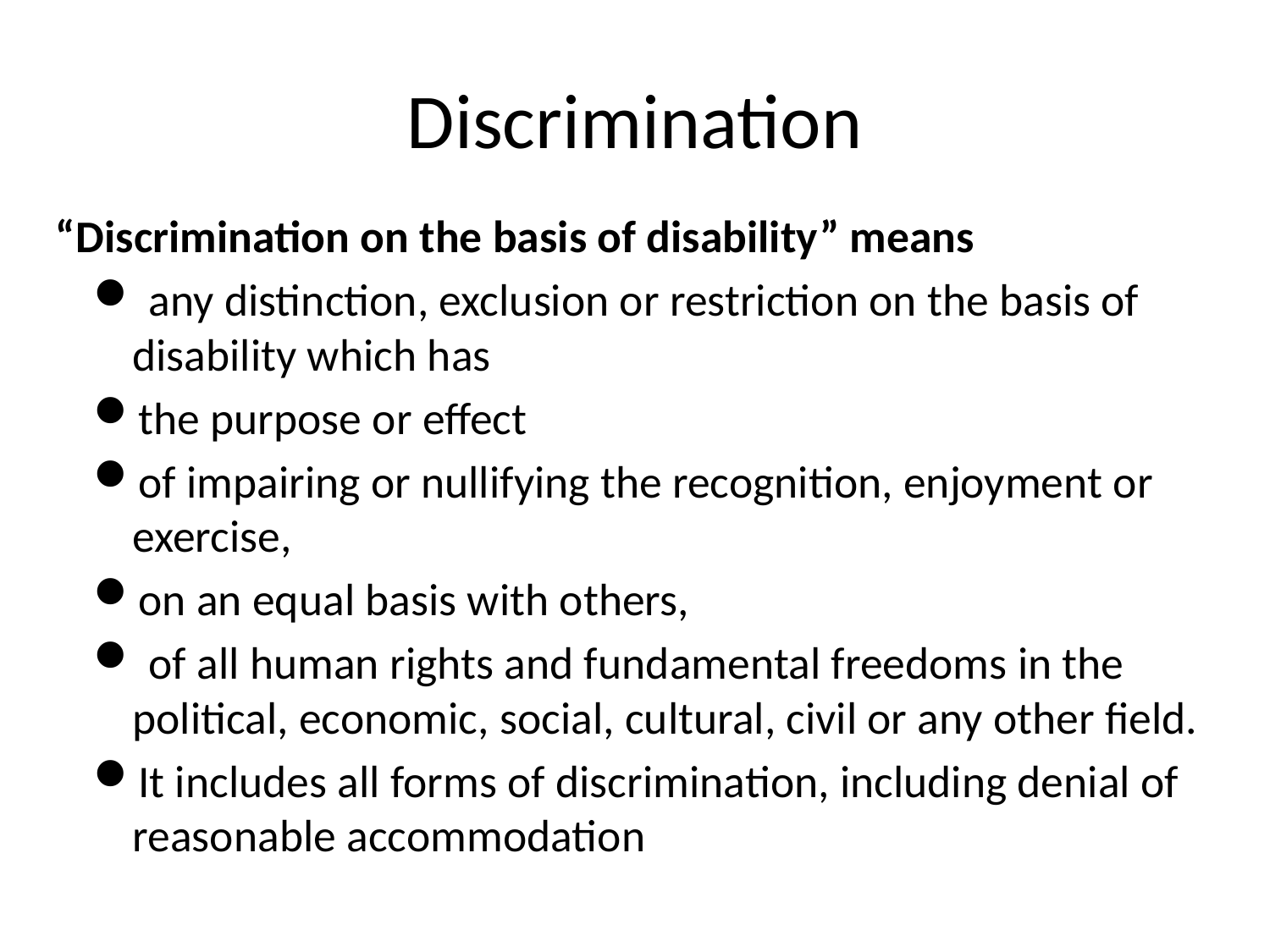

# Discrimination
“Discrimination on the basis of disability” means
 any distinction, exclusion or restriction on the basis of disability which has
the purpose or effect
of impairing or nullifying the recognition, enjoyment or exercise,
on an equal basis with others,
 of all human rights and fundamental freedoms in the political, economic, social, cultural, civil or any other field.
It includes all forms of discrimination, including denial of reasonable accommodation